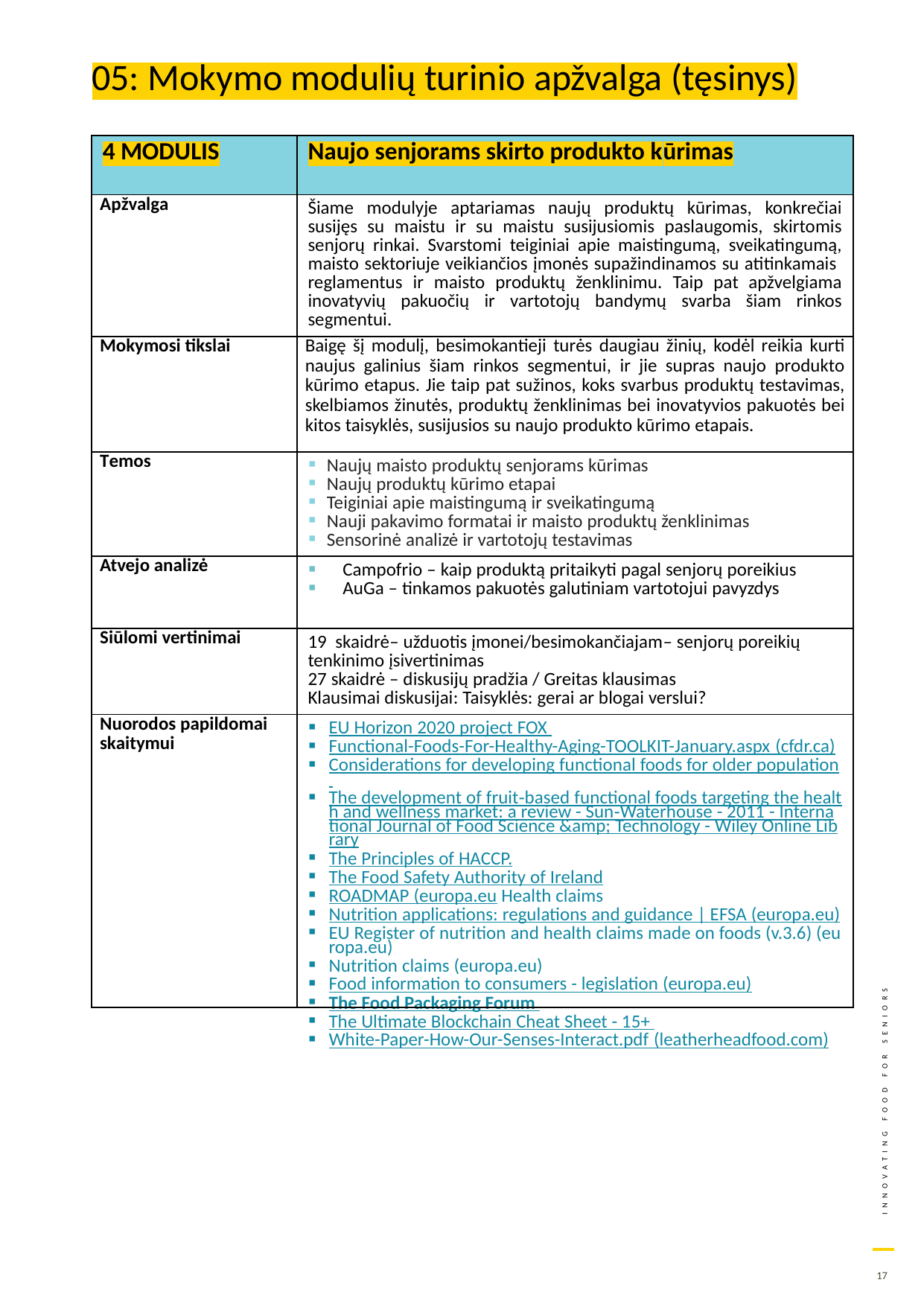

05: Mokymo modulių turinio apžvalga (tęsinys)
| 4 MODULIS | Naujo senjorams skirto produkto kūrimas |
| --- | --- |
| Apžvalga | Šiame modulyje aptariamas naujų produktų kūrimas, konkrečiai susijęs su maistu ir su maistu susijusiomis paslaugomis, skirtomis senjorų rinkai. Svarstomi teiginiai apie maistingumą, sveikatingumą, maisto sektoriuje veikiančios įmonės supažindinamos su atitinkamais reglamentus ir maisto produktų ženklinimu. Taip pat apžvelgiama inovatyvių pakuočių ir vartotojų bandymų svarba šiam rinkos segmentui. |
| Mokymosi tikslai | Baigę šį modulį, besimokantieji turės daugiau žinių, kodėl reikia kurti naujus galinius šiam rinkos segmentui, ir jie supras naujo produkto kūrimo etapus. Jie taip pat sužinos, koks svarbus produktų testavimas, skelbiamos žinutės, produktų ženklinimas bei inovatyvios pakuotės bei kitos taisyklės, susijusios su naujo produkto kūrimo etapais. |
| Temos | Naujų maisto produktų senjorams kūrimas Naujų produktų kūrimo etapai Teiginiai apie maistingumą ir sveikatingumą Nauji pakavimo formatai ir maisto produktų ženklinimas Sensorinė analizė ir vartotojų testavimas |
| Atvejo analizė | Campofrio – kaip produktą pritaikyti pagal senjorų poreikius AuGa – tinkamos pakuotės galutiniam vartotojui pavyzdys |
| Siūlomi vertinimai | 19 skaidrė– užduotis įmonei/besimokančiajam– senjorų poreikių tenkinimo įsivertinimas 27 skaidrė – diskusijų pradžia / Greitas klausimas Klausimai diskusijai: Taisyklės: gerai ar blogai verslui? |
| Nuorodos papildomai skaitymui | EU Horizon 2020 project FOX Functional-Foods-For-Healthy-Aging-TOOLKIT-January.aspx (cfdr.ca) Considerations for developing functional foods for older population The development of fruit‐based functional foods targeting the health and wellness market: a review - Sun‐Waterhouse - 2011 - International Journal of Food Science &amp; Technology - Wiley Online Library The Principles of HACCP. The Food Safety Authority of Ireland ROADMAP (europa.eu Health claims Nutrition applications: regulations and guidance | EFSA (europa.eu) EU Register of nutrition and health claims made on foods (v.3.6) (europa.eu) Nutrition claims (europa.eu) Food information to consumers - legislation (europa.eu) The Food Packaging Forum The Ultimate Blockchain Cheat Sheet - 15+ White-Paper-How-Our-Senses-Interact.pdf (leatherheadfood.com) |